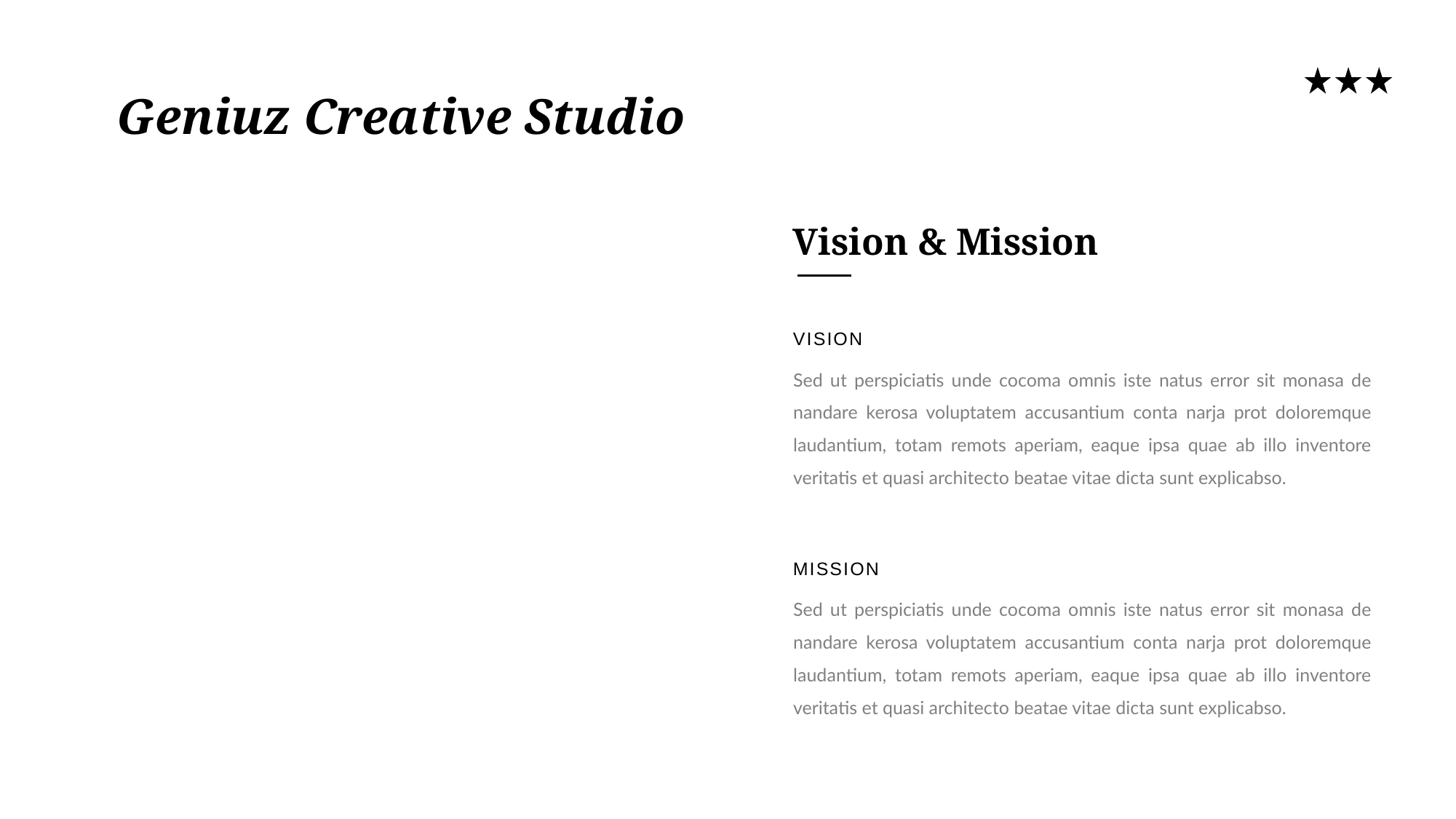

Geniuz Creative Studio

Vision & Mission
VISION
Sed ut perspiciatis unde cocoma omnis iste natus error sit monasa de nandare kerosa voluptatem accusantium conta narja prot doloremque laudantium, totam remots aperiam, eaque ipsa quae ab illo inventore veritatis et quasi architecto beatae vitae dicta sunt explicabso.
MISSION
Sed ut perspiciatis unde cocoma omnis iste natus error sit monasa de nandare kerosa voluptatem accusantium conta narja prot doloremque laudantium, totam remots aperiam, eaque ipsa quae ab illo inventore veritatis et quasi architecto beatae vitae dicta sunt explicabso.